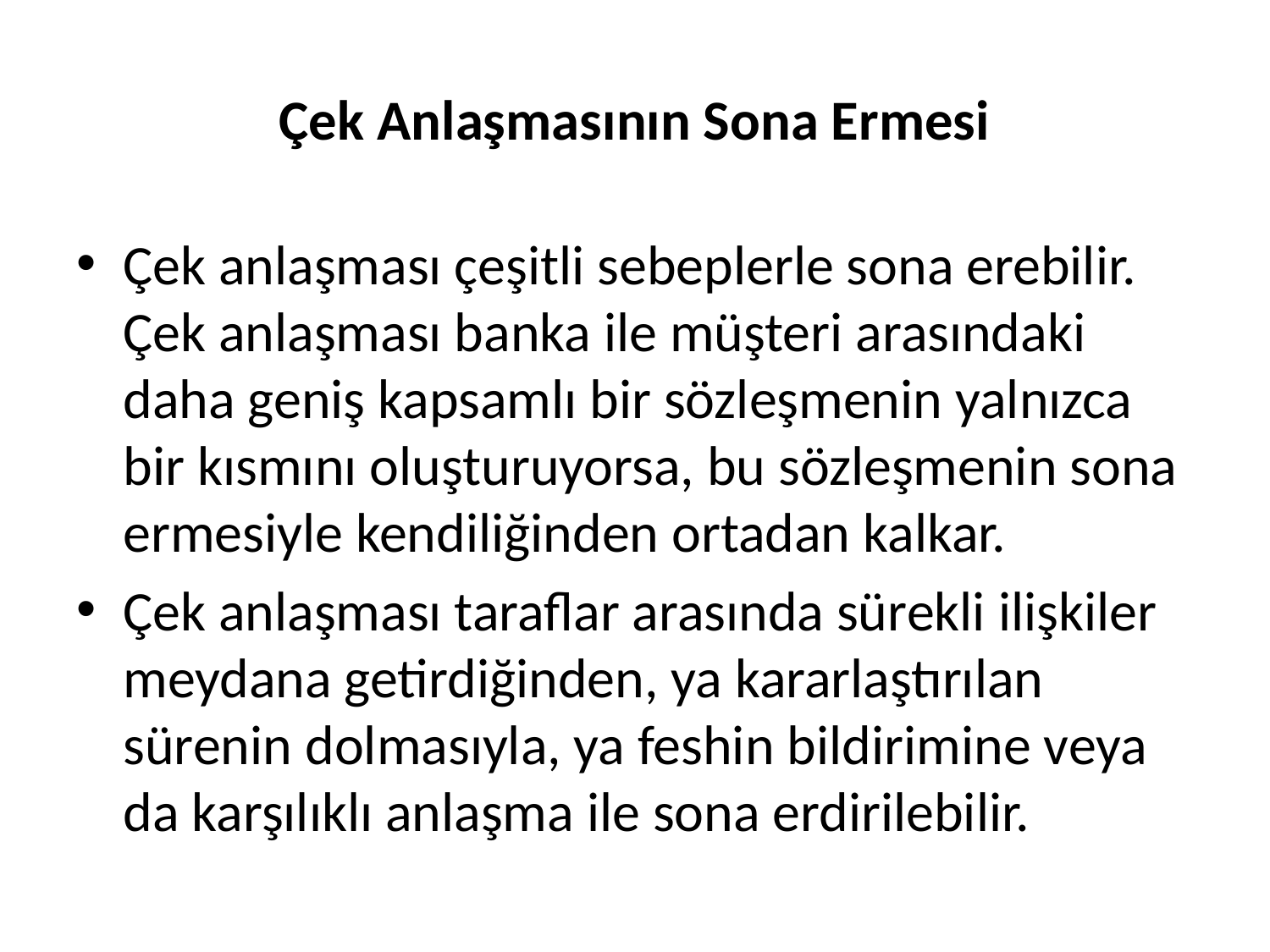

# Çek Anlaşmasının Sona Ermesi
Çek anlaşması çeşitli sebeplerle sona erebilir. Çek anlaşması banka ile müşteri arasındaki daha geniş kapsamlı bir sözleşmenin yalnızca bir kısmını oluşturuyorsa, bu sözleşmenin sona ermesiyle kendiliğinden ortadan kalkar.
Çek anlaşması taraflar arasında sürekli ilişkiler meydana getirdiğinden, ya kararlaştırılan sürenin dolmasıyla, ya feshin bildirimine veya da karşılıklı anlaşma ile sona erdirilebilir.